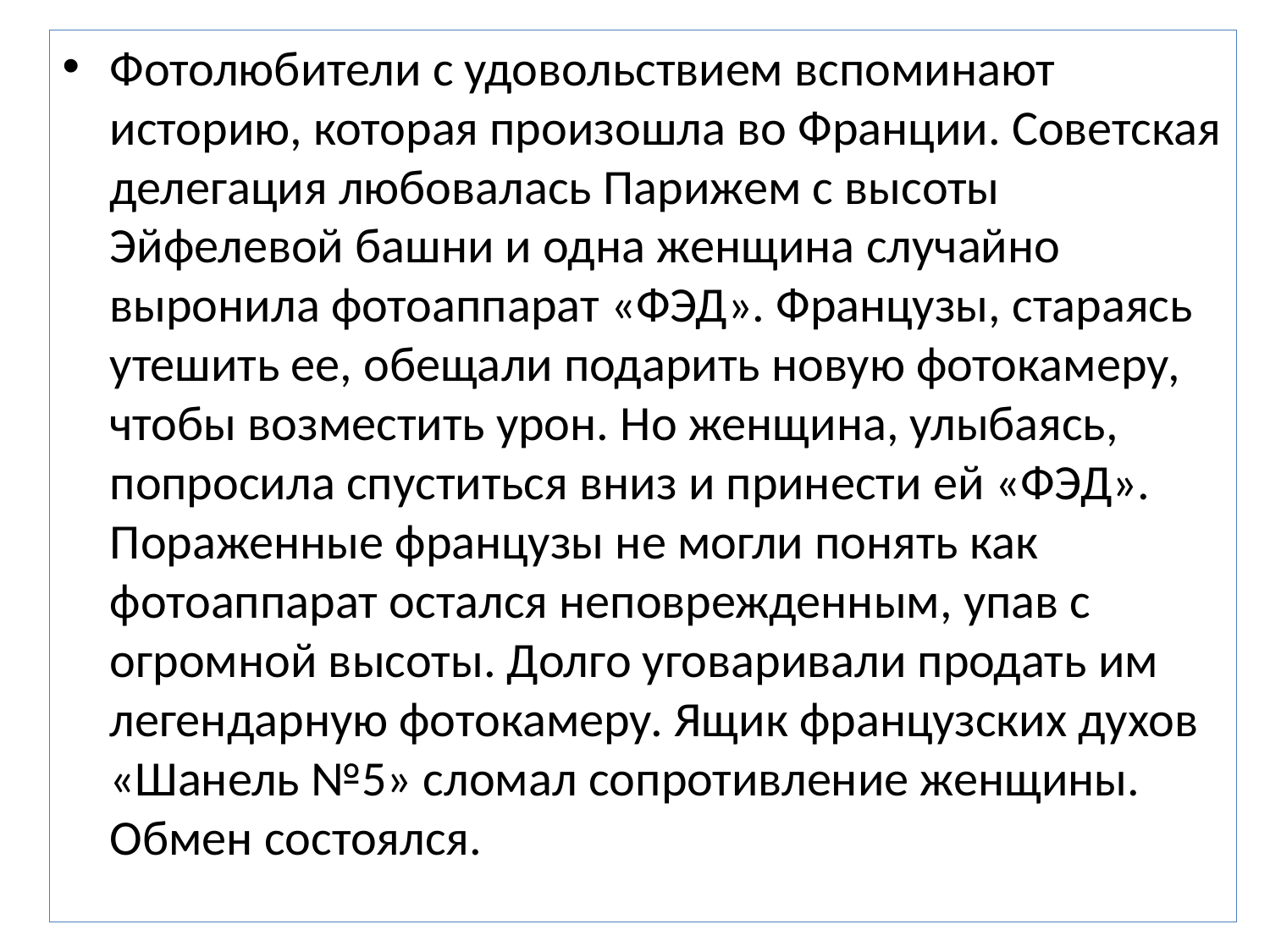

Фотолюбители с удовольствием вспоминают историю, которая произошла во Франции. Советская делегация любовалась Парижем с высоты Эйфелевой башни и одна женщина случайно выронила фотоаппарат «ФЭД». Французы, стараясь утешить ее, обещали подарить новую фотокамеру, чтобы возместить урон. Но женщина, улыбаясь, попросила спуститься вниз и принести ей «ФЭД». Пораженные французы не могли понять как фотоаппарат остался неповрежденным, упав с огромной высоты. Долго уговаривали продать им легендарную фотокамеру. Ящик французских духов «Шанель №5» сломал сопротивление женщины. Обмен состоялся.